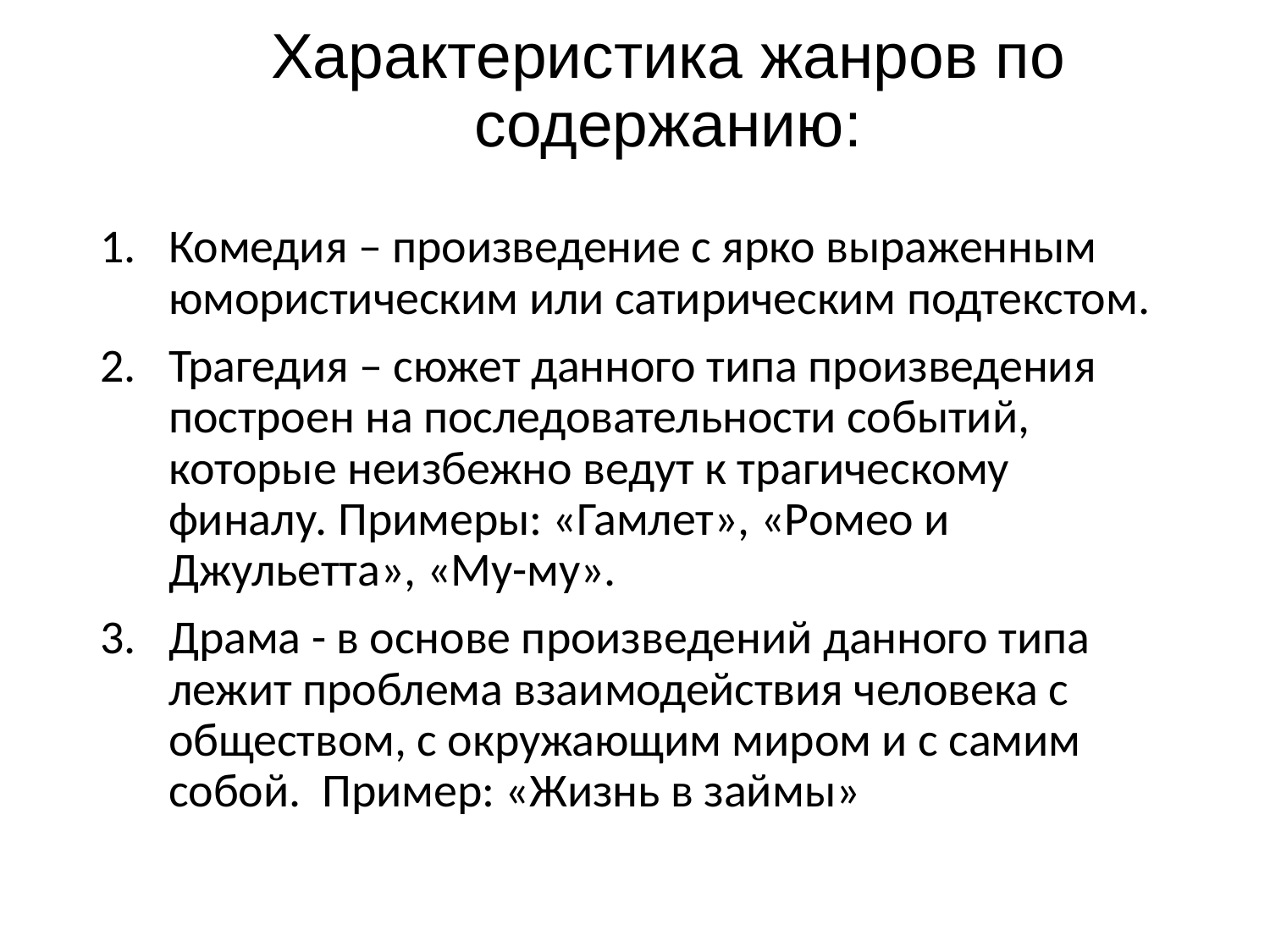

# Характеристика жанров по содержанию:
Комедия – произведение с ярко выраженным юмористическим или сатирическим подтекстом.
Трагедия – сюжет данного типа произведения построен на последовательности событий, которые неизбежно ведут к трагическому финалу. Примеры: «Гамлет», «Ромео и Джульетта», «Му-му».
Драма - в основе произведений данного типа лежит проблема взаимодействия человека с обществом, с окружающим миром и с самим собой.  Пример: «Жизнь в займы»